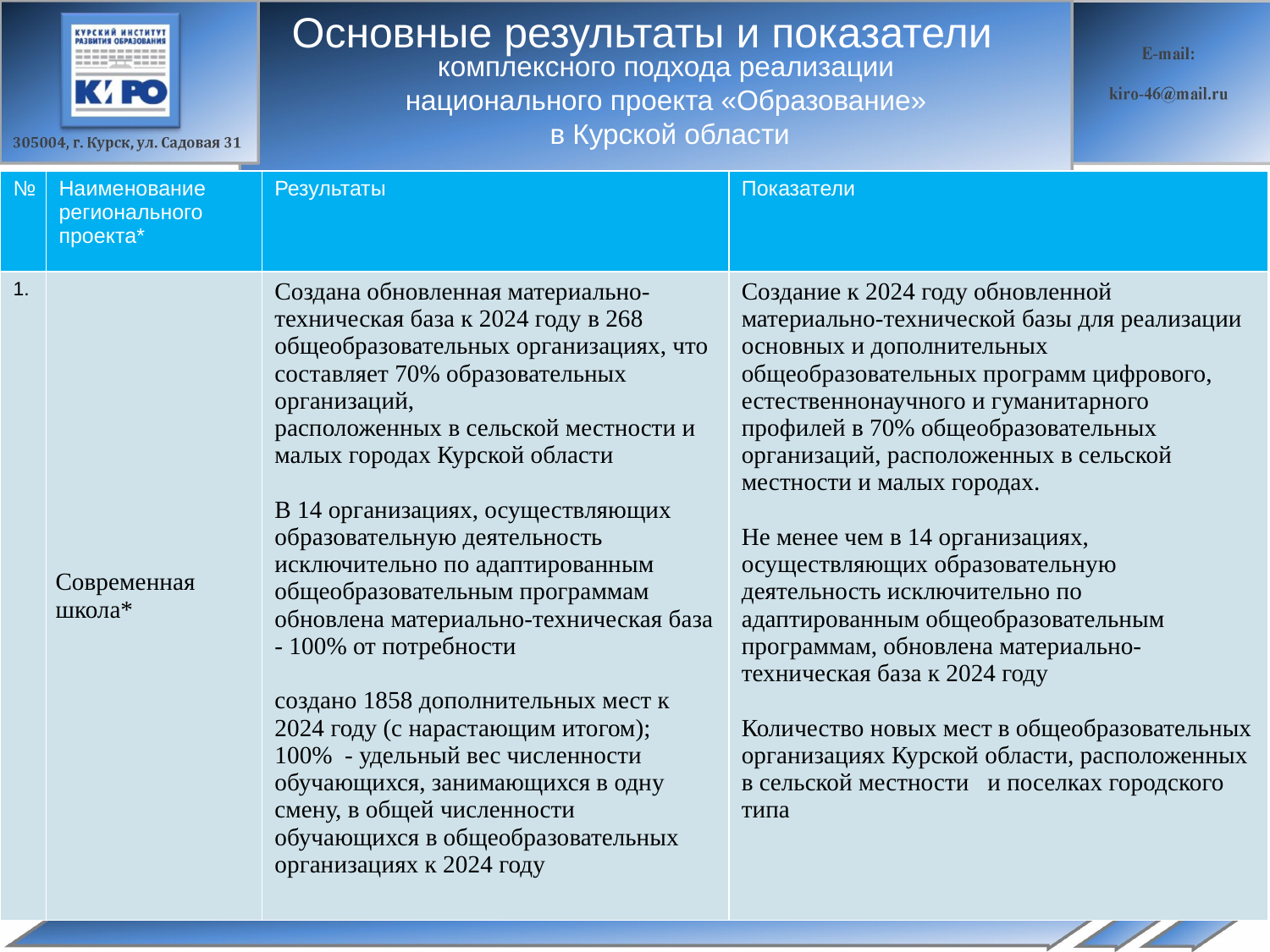

Основные результаты и показатели
комплексного подхода реализации
национального проекта «Образование»
в Курской области
| № | Наименование регионального проекта\* | Результаты | Показатели |
| --- | --- | --- | --- |
| 1. | Современная школа\* | Создана обновленная материально-техническая база к 2024 году в 268 общеобразовательных организациях, что составляет 70% образовательных организаций, расположенных в сельской местности и малых городах Курской области В 14 организациях, осуществляющих образовательную деятельность исключительно по адаптированным общеобразовательным программам обновлена материально-техническая база - 100% от потребности создано 1858 дополнительных мест к 2024 году (с нарастающим итогом); 100% - удельный вес численности обучающихся, занимающихся в одну смену, в общей численности обучающихся в общеобразовательных организациях к 2024 году | Создание к 2024 году обновленной материально-технической базы для реализации основных и дополнительных общеобразовательных программ цифрового, естественнонаучного и гуманитарного профилей в 70% общеобразовательных организаций, расположенных в сельской местности и малых городах. Не менее чем в 14 организациях, осуществляющих образовательную деятельность исключительно по адаптированным общеобразовательным программам, обновлена материально-техническая база к 2024 году Количество новых мест в общеобразовательных организациях Курской области, расположенных в сельской местности и поселках городского типа |